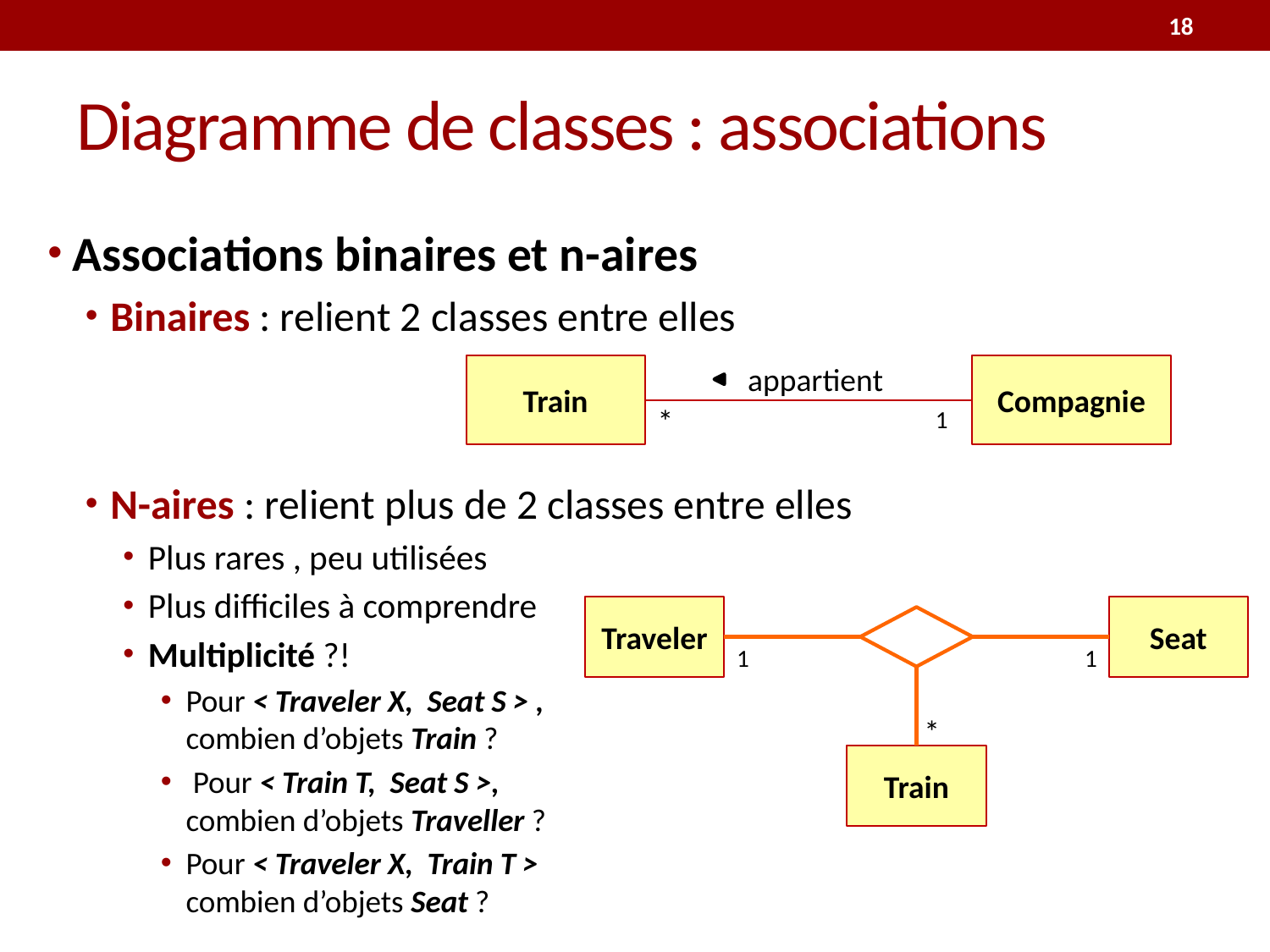

18
# Diagramme de classes : associations
Associations binaires et n-aires
Binaires : relient 2 classes entre elles

N-aires : relient plus de 2 classes entre elles
Plus rares , peu utilisées
Plus difficiles à comprendre
Multiplicité ?!
Pour < Traveler X,  Seat S > ,
combien d’objets Train ?
 Pour < Train T,  Seat S >,
combien d’objets Traveller ?
Pour < Traveler X,  Train T >
combien d’objets Seat ?

appartient

*
1
Train
Compagnie
Traveler
Seat
1
1
*
Train